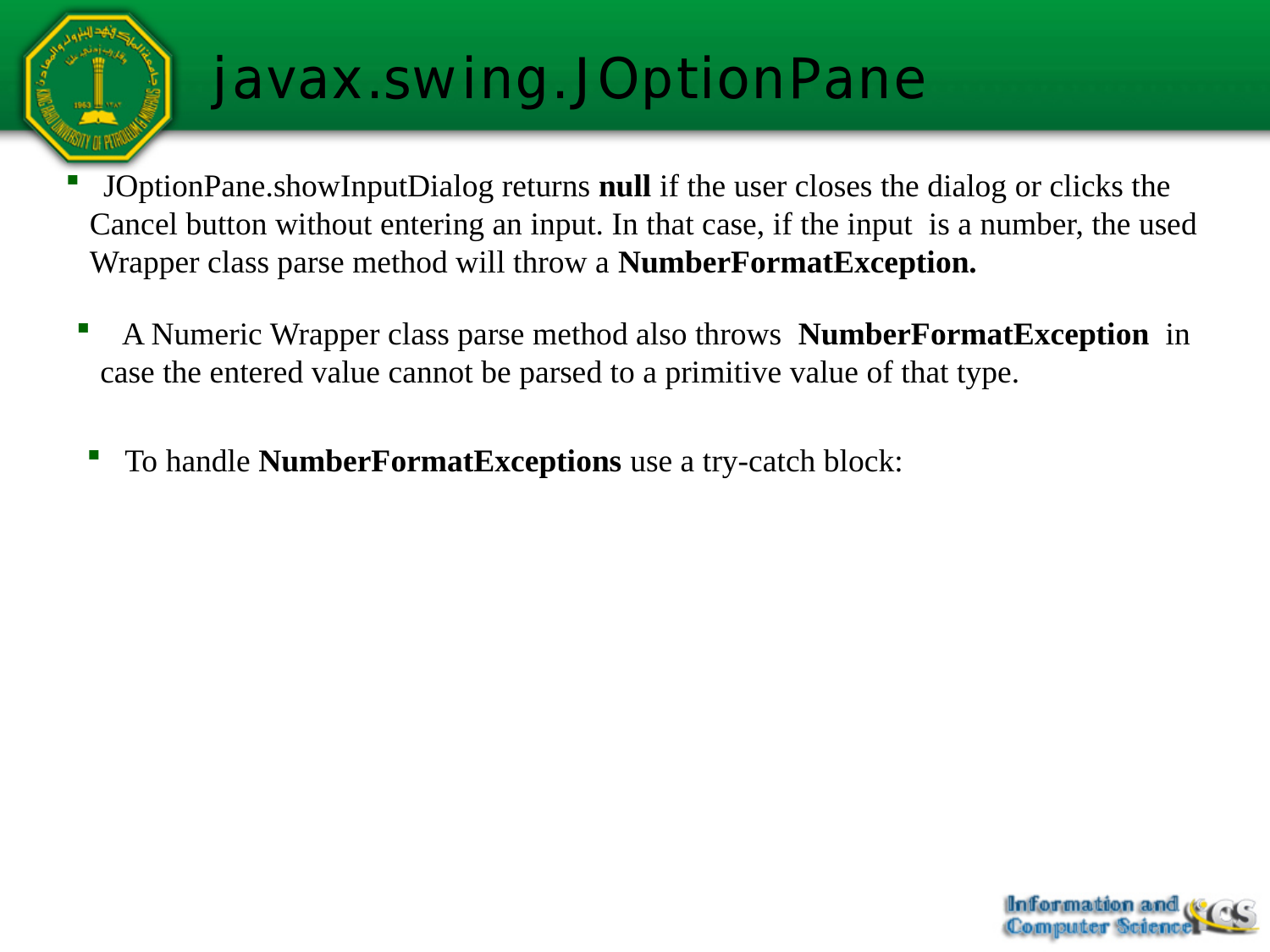

# javax.swing.JOptionPane
 JOptionPane.showInputDialog returns null if the user closes the dialog or clicks the
   Cancel button without entering an input. In that case, if the input  is a number, the used
   Wrapper class parse method will throw a NumberFormatException.
  A Numeric Wrapper class parse method also throws  NumberFormatException  in
   case the entered value cannot be parsed to a primitive value of that type.
 To handle NumberFormatExceptions use a try-catch block: